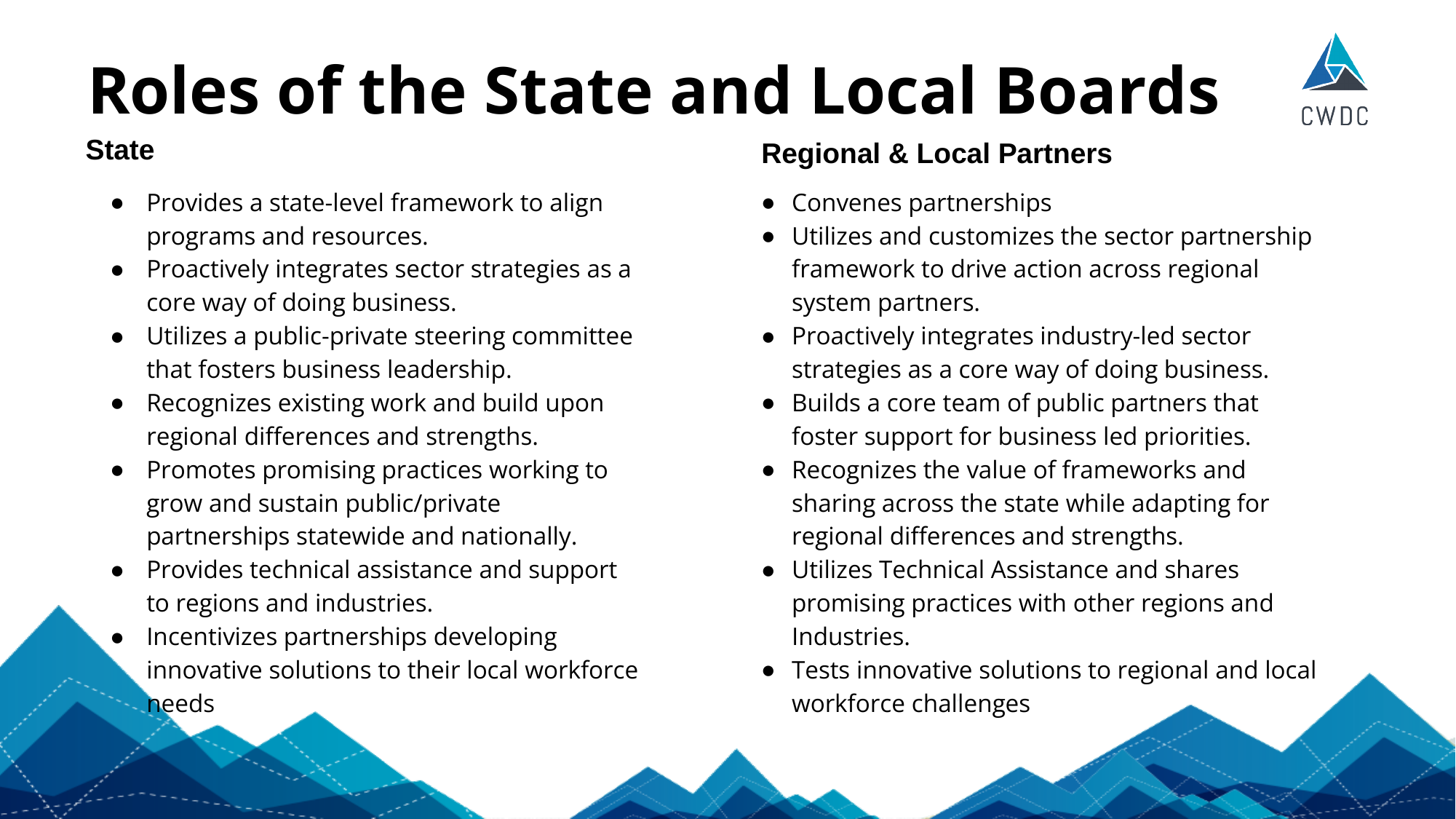

Roles of the State and Local Boards
State
Regional & Local Partners
Provides a state-level framework to align programs and resources.
Proactively integrates sector strategies as a core way of doing business.
Utilizes a public-private steering committee that fosters business leadership.
Recognizes existing work and build upon regional differences and strengths.
Promotes promising practices working to grow and sustain public/private partnerships statewide and nationally.
Provides technical assistance and support to regions and industries.
Incentivizes partnerships developing innovative solutions to their local workforce needs
Convenes partnerships
Utilizes and customizes the sector partnership framework to drive action across regional  system partners.
Proactively integrates industry-led sector strategies as a core way of doing business.
Builds a core team of public partners that foster support for business led priorities.
Recognizes the value of frameworks and sharing across the state while adapting for regional differences and strengths.
Utilizes Technical Assistance and shares promising practices with other regions and Industries.
Tests innovative solutions to regional and local workforce challenges